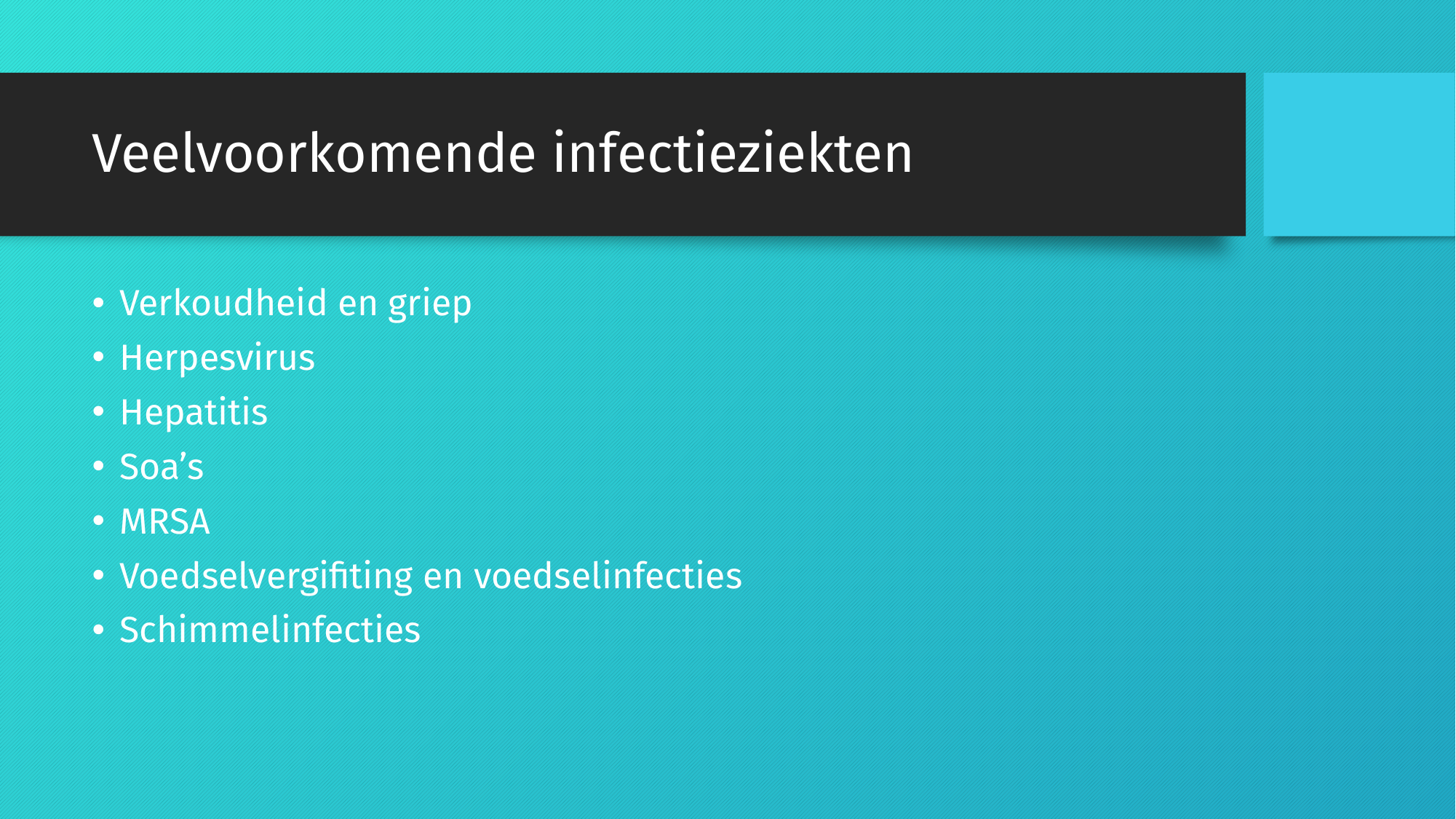

# Veelvoorkomende infectieziekten
Verkoudheid en griep
Herpesvirus
Hepatitis
Soa’s
MRSA
Voedselvergifiting en voedselinfecties
Schimmelinfecties